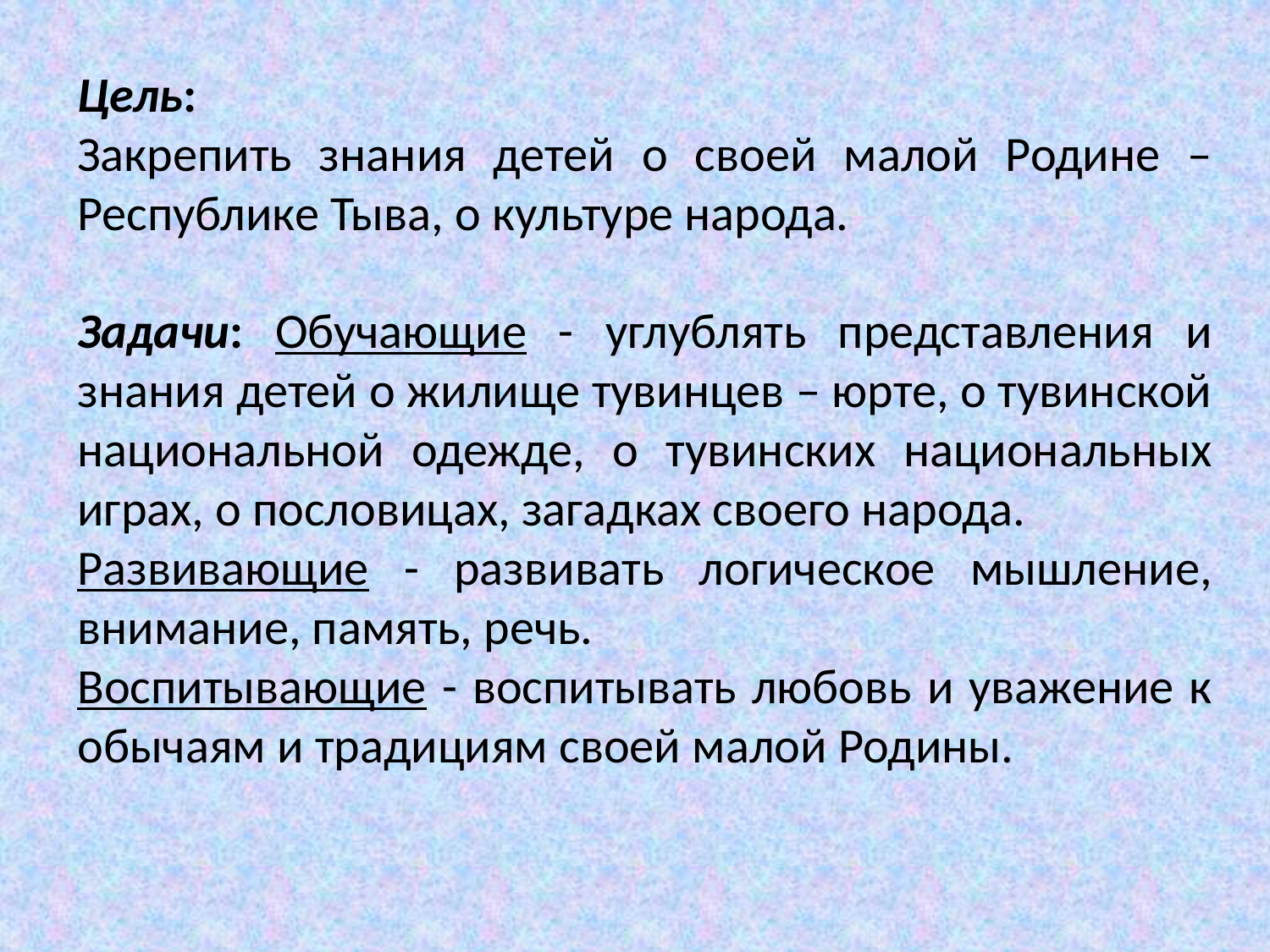

Цель:
Закрепить знания детей о своей малой Родине – Республике Тыва, о культуре народа.

Задачи: Обучающие - углублять представления и знания детей о жилище тувинцев – юрте, о тувинской национальной одежде, о тувинских национальных играх, о пословицах, загадках своего народа.
Развивающие - развивать логическое мышление, внимание, память, речь.
Воспитывающие - воспитывать любовь и уважение к обычаям и традициям своей малой Родины.